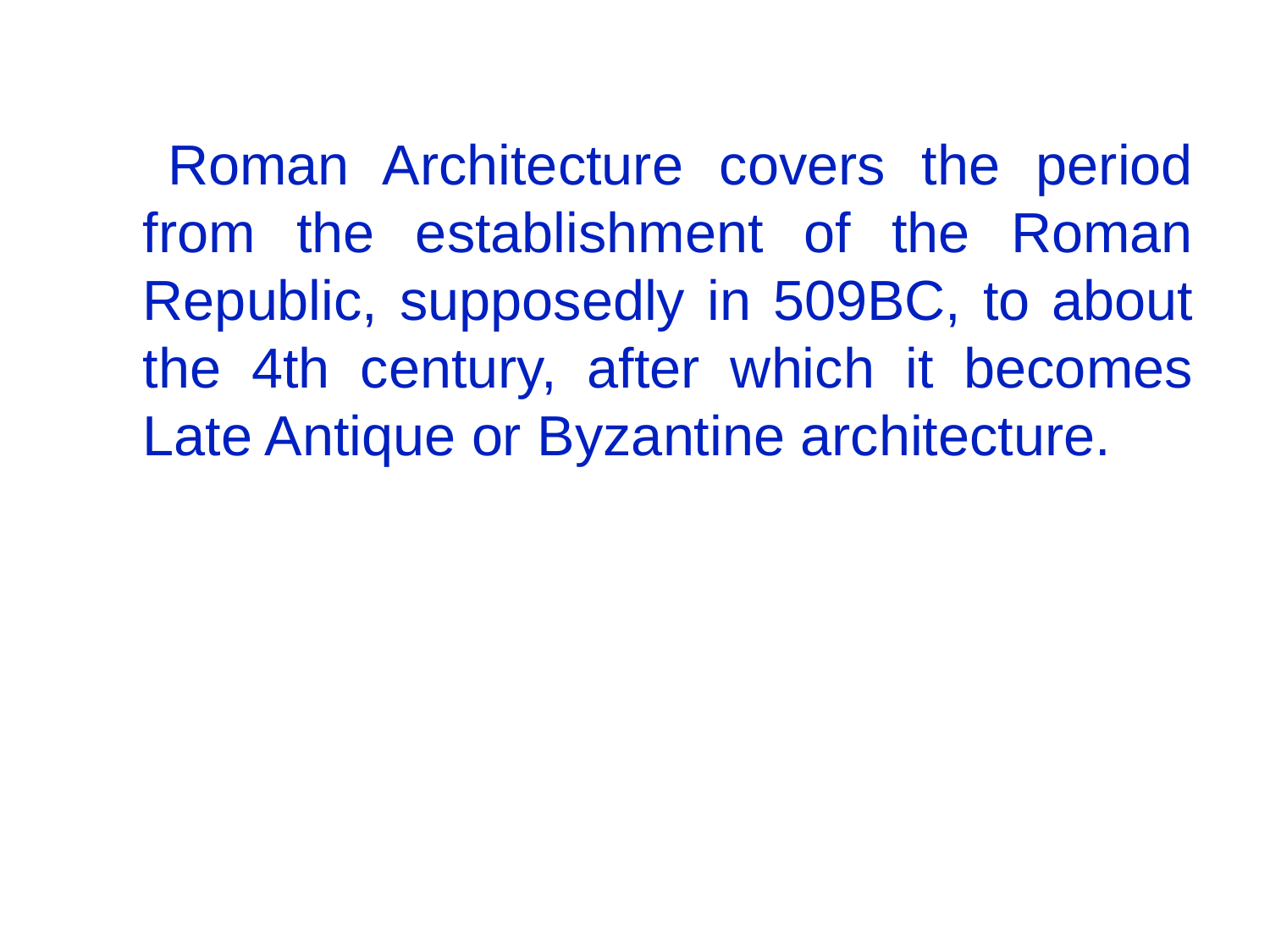

Roman Architecture covers the period from the establishment of the Roman Republic, supposedly in 509BC, to about the 4th century, after which it becomes Late Antique or Byzantine architecture.